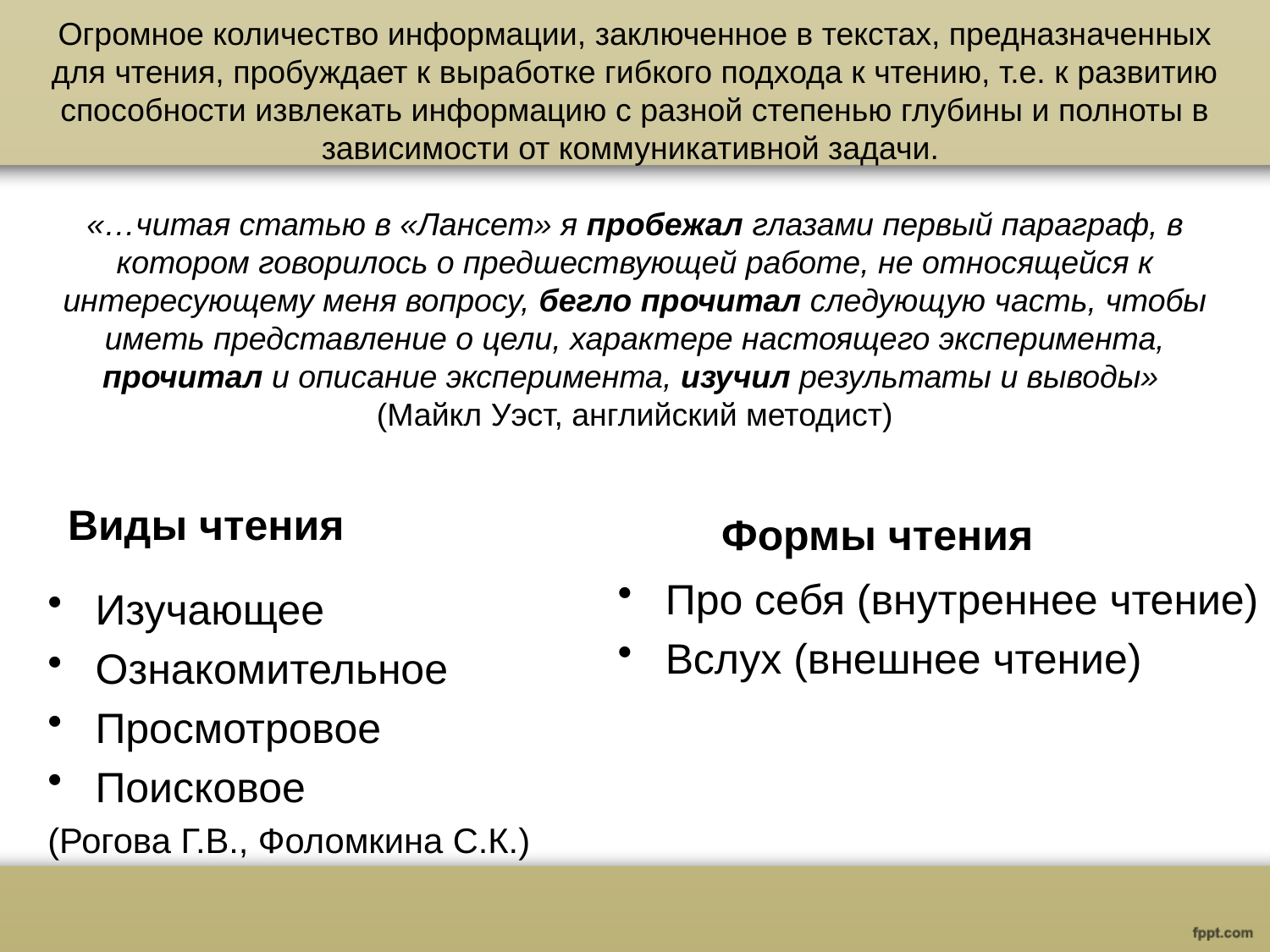

# Огромное количество информации, заключенное в текстах, предназначенных для чтения, пробуждает к выработке гибкого подхода к чтению, т.е. к развитию способности извлекать информацию с разной степенью глубины и полноты в зависимости от коммуникативной задачи. «…читая статью в «Лансет» я пробежал глазами первый параграф, в котором говорилось о предшествующей работе, не относящейся к интересующему меня вопросу, бегло прочитал следующую часть, чтобы иметь представление о цели, характере настоящего эксперимента, прочитал и описание эксперимента, изучил результаты и выводы» (Майкл Уэст, английский методист)
Виды чтения
Формы чтения
Про себя (внутреннее чтение)
Вслух (внешнее чтение)
Изучающее
Ознакомительное
Просмотровое
Поисковое
(Рогова Г.В., Фоломкина С.К.)